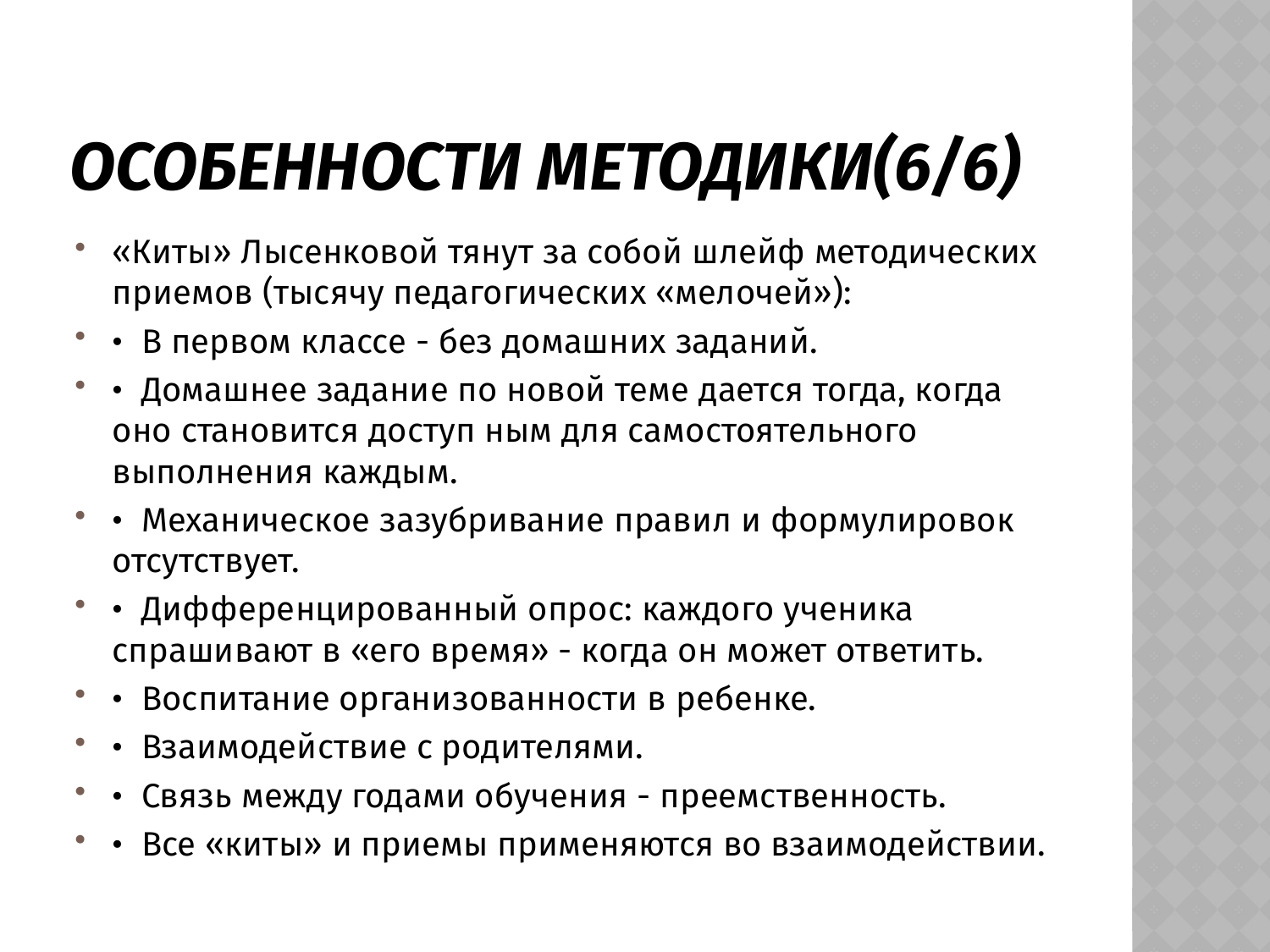

# Особенности методики(6/6)
«Киты» Лысенковой тянут за собой шлейф методических приемов (тысячу педагогических «мелочей»):
•  В первом классе - без домашних заданий.
•  Домашнее задание по новой теме дается тогда, когда оно становится доступ ным для самостоятельного выполнения каждым.
•  Механическое зазубривание правил и формулировок отсутствует.
•  Дифференцированный опрос: каждого ученика спрашивают в «его время» - когда он может ответить.
•  Воспитание организованности в ребенке.
•  Взаимодействие с родителями.
•  Связь между годами обучения - преемственность.
•  Все «киты» и приемы применяются во взаимодействии.